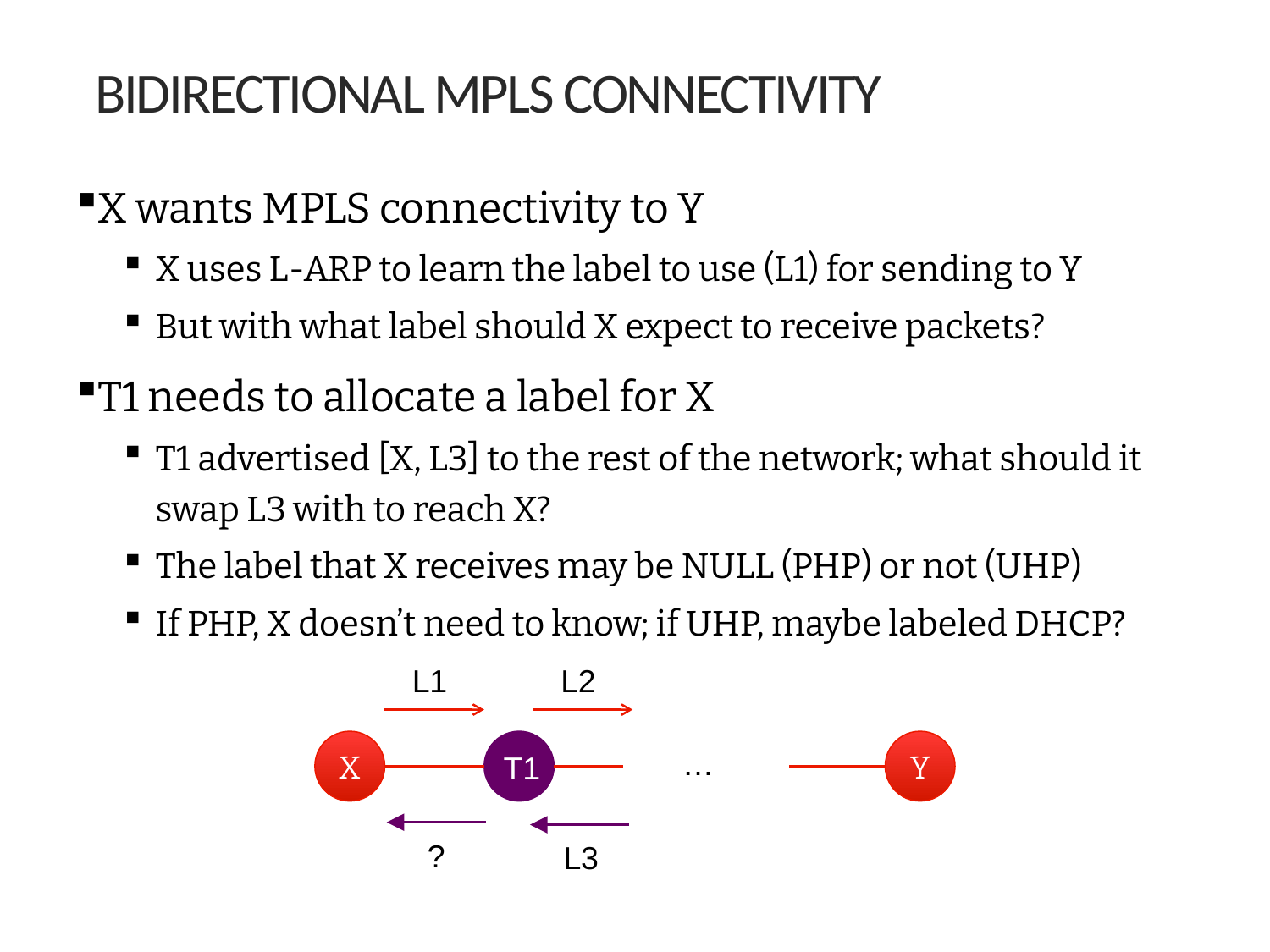

# Bidirectional MPLS Connectivity
X wants MPLS connectivity to Y
X uses L-ARP to learn the label to use (L1) for sending to Y
But with what label should X expect to receive packets?
T1 needs to allocate a label for X
T1 advertised [X, L3] to the rest of the network; what should it swap L3 with to reach X?
The label that X receives may be NULL (PHP) or not (UHP)
If PHP, X doesn’t need to know; if UHP, maybe labeled DHCP?
L1
X

Y
…
?
L2
T1
L3